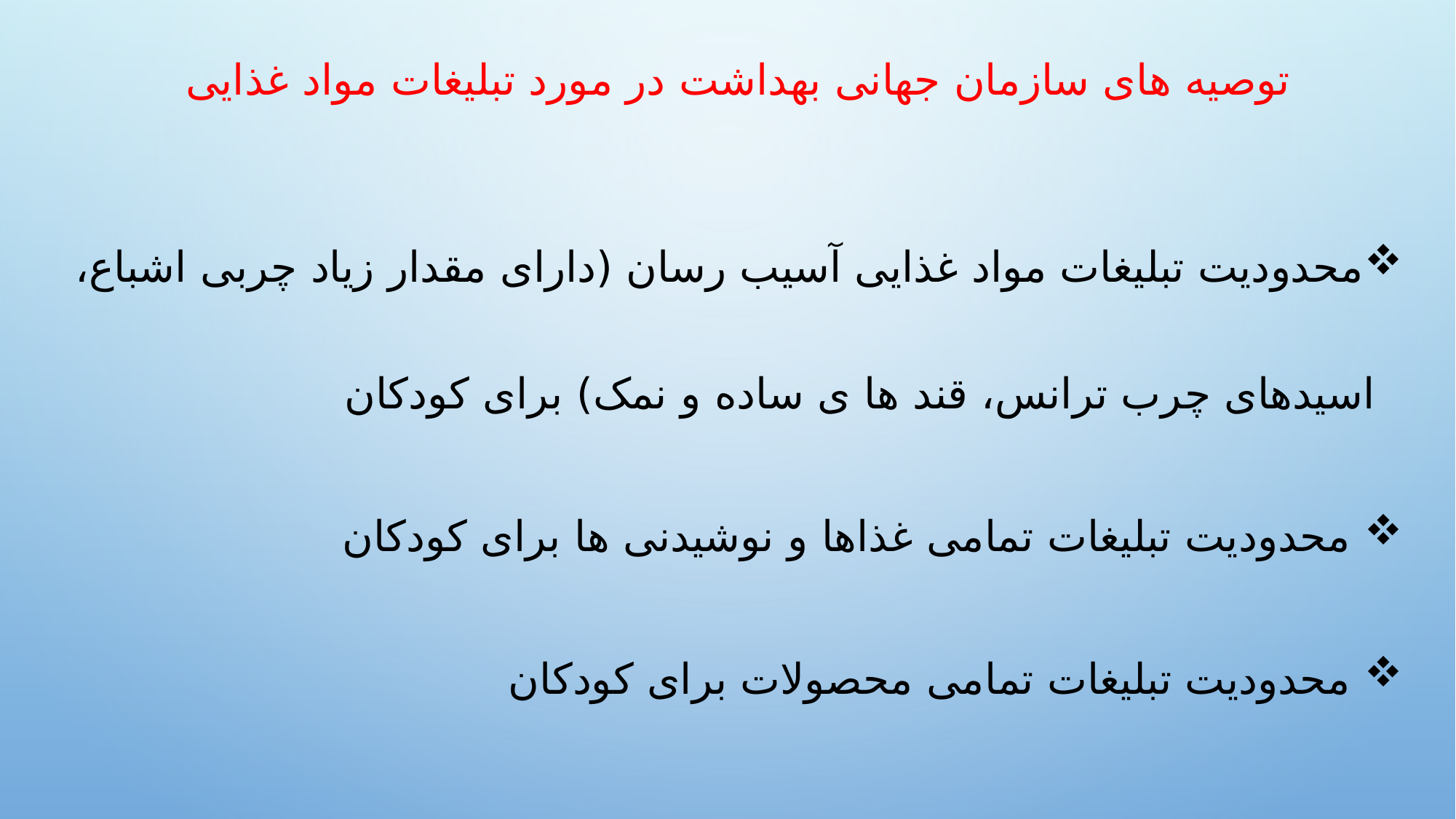

# توصیه های سازمان جهانی بهداشت در مورد تبلیغات مواد غذایی
محدودیت تبلیغات مواد غذایی آسیب رسان (دارای مقدار زیاد چربی اشباع، اسیدهای چرب ترانس، قند ها ی ساده و نمک) برای کودکان
 محدودیت تبلیغات تمامی غذاها و نوشیدنی ها برای کودکان
 محدودیت تبلیغات تمامی محصولات برای کودکان